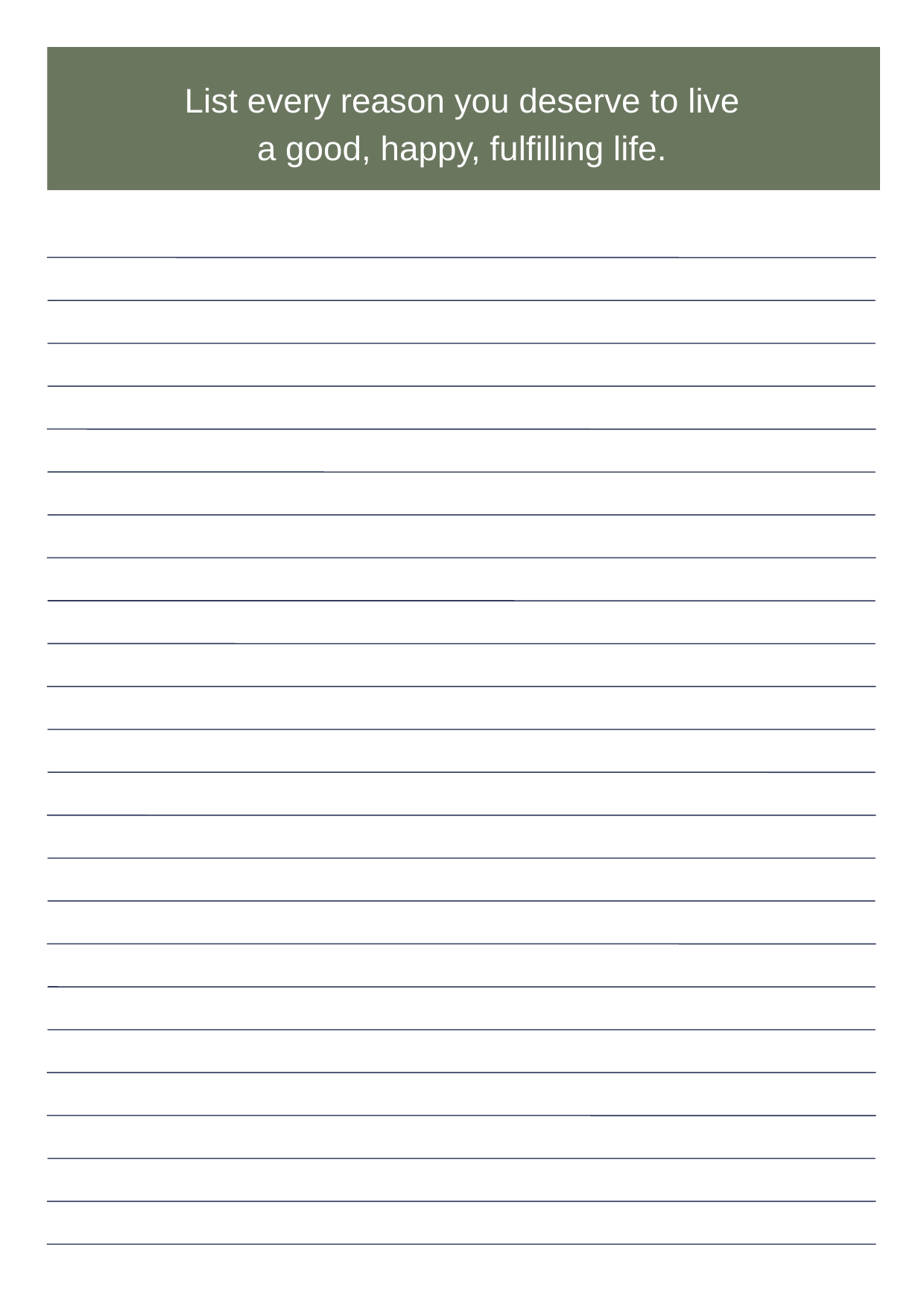

List every reason you deserve to live a good, happy, fulfilling life.